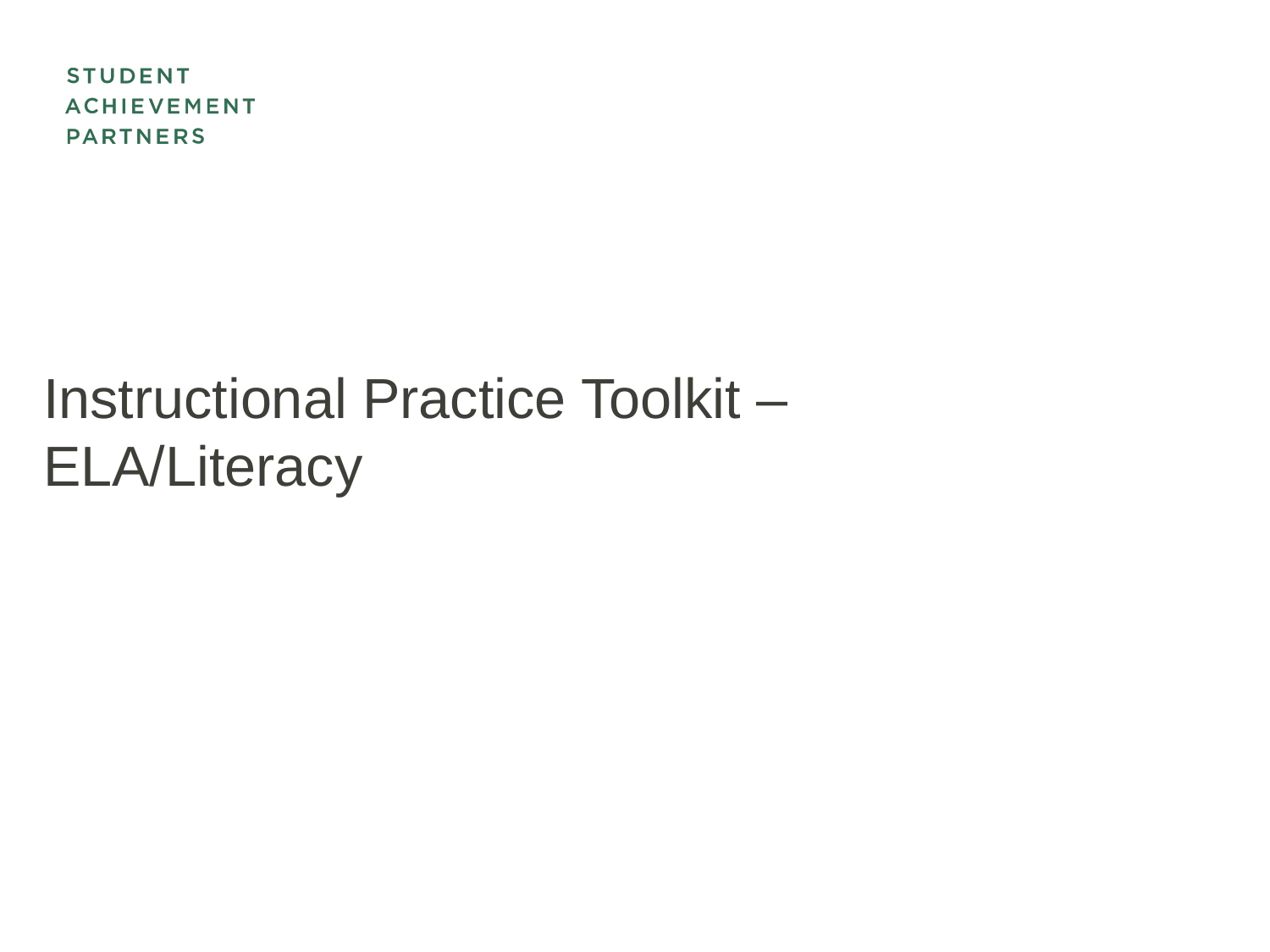

# Instructional Practice Toolkit – ELA/Literacy
www.achievethecore.org